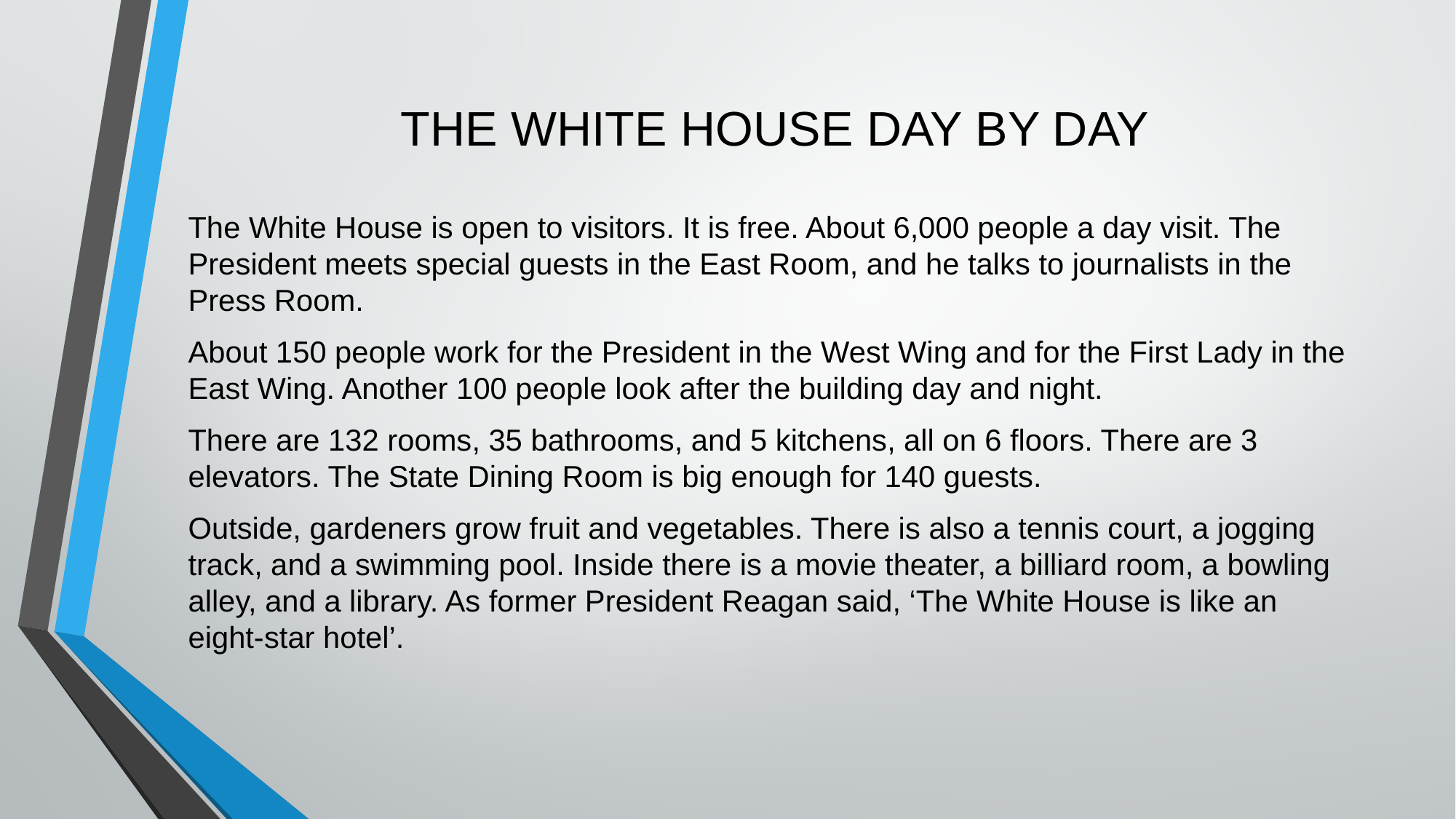

# THE WHITE HOUSE DAY BY DAY
The White House is open to visitors. It is free. About 6,000 people a day visit. The President meets special guests in the East Room, and he talks to journalists in the Press Room.
About 150 people work for the President in the West Wing and for the First Lady in the East Wing. Another 100 people look after the building day and night.
There are 132 rooms, 35 bathrooms, and 5 kitchens, all on 6 floors. There are 3 elevators. The State Dining Room is big enough for 140 guests.
Outside, gardeners grow fruit and vegetables. There is also a tennis court, a jogging track, and a swimming pool. Inside there is a movie theater, a billiard room, a bowling alley, and a library. As former President Reagan said, ‘The White House is like an eight-star hotel’.